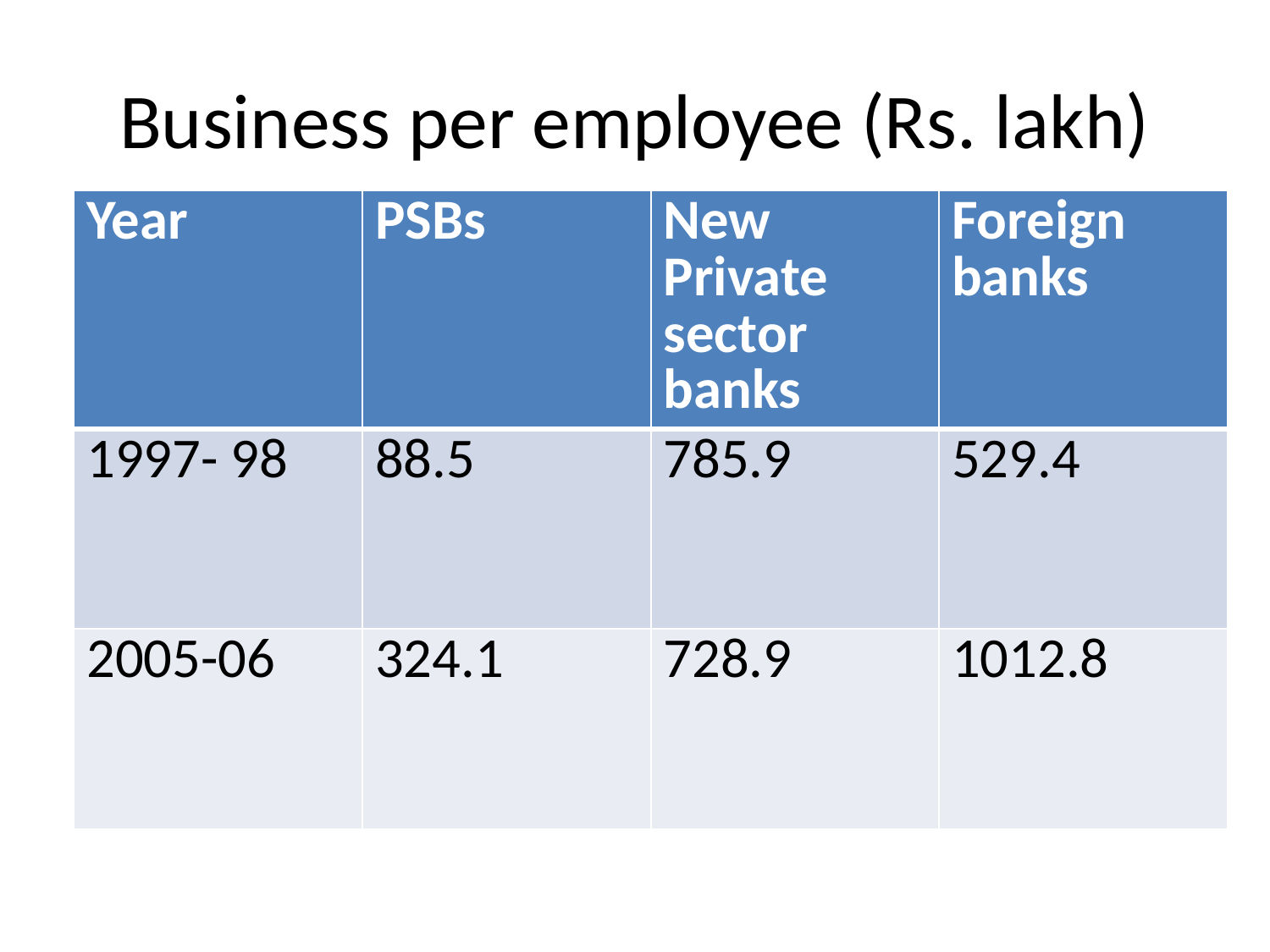

# Business per employee (Rs. lakh)
| Year | PSBs | New Private sector banks | Foreign banks |
| --- | --- | --- | --- |
| 1997- 98 | 88.5 | 785.9 | 529.4 |
| 2005-06 | 324.1 | 728.9 | 1012.8 |